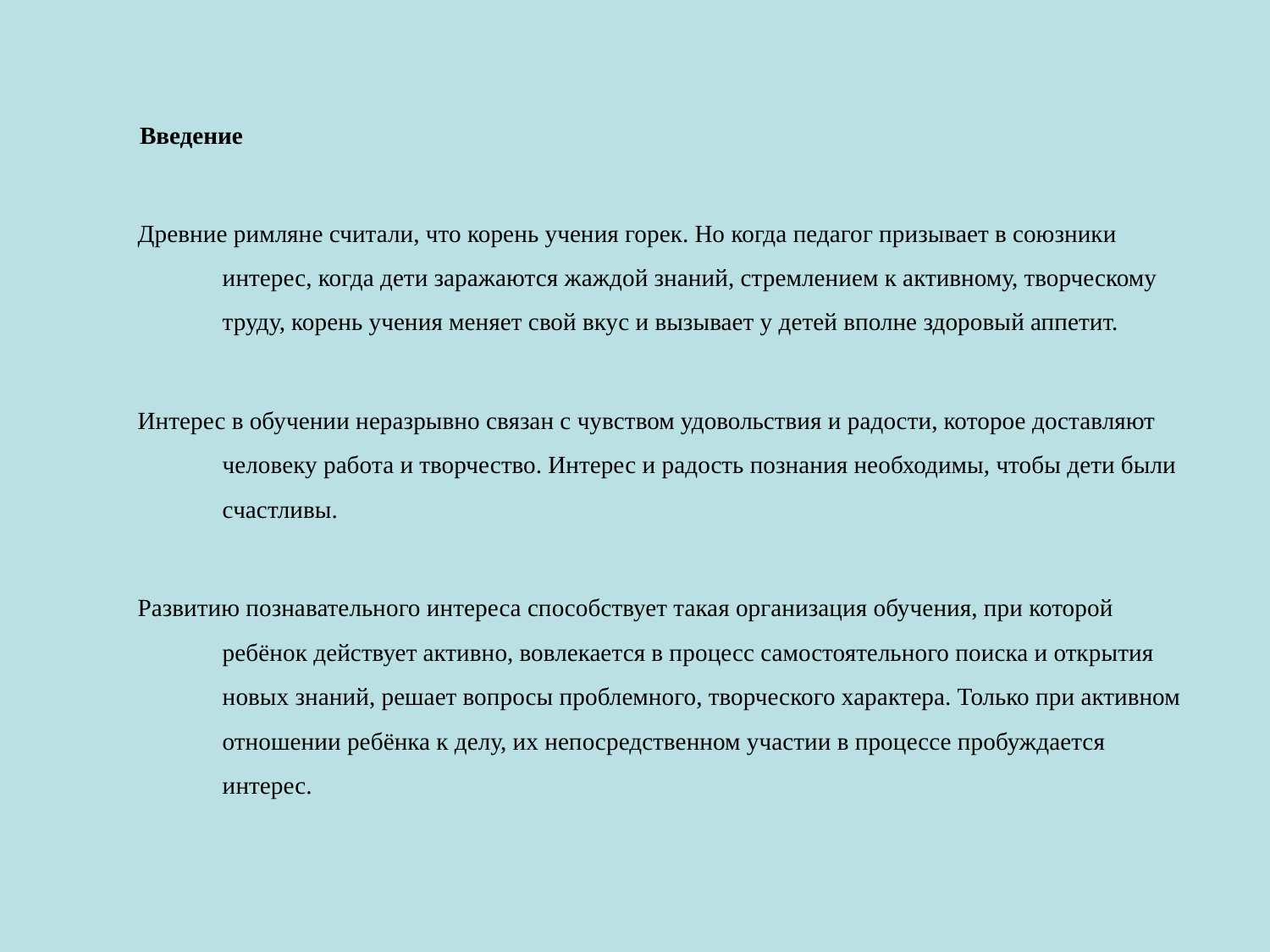

# Введение
Древние римляне считали, что корень учения горек. Но когда педагог призывает в союзники интерес, когда дети заражаются жаждой знаний, стремлением к активному, творческому труду, корень учения меняет свой вкус и вызывает у детей вполне здоровый аппетит.

Интерес в обучении неразрывно связан с чувством удовольствия и радости, которое доставляют человеку работа и творчество. Интерес и радость познания необходимы, чтобы дети были счастливы.

Развитию познавательного интереса способствует такая организация обучения, при которой ребёнок действует активно, вовлекается в процесс самостоятельного поиска и открытия новых знаний, решает вопросы проблемного, творческого характера. Только при активном отношении ребёнка к делу, их непосредственном участии в процессе пробуждается интерес.